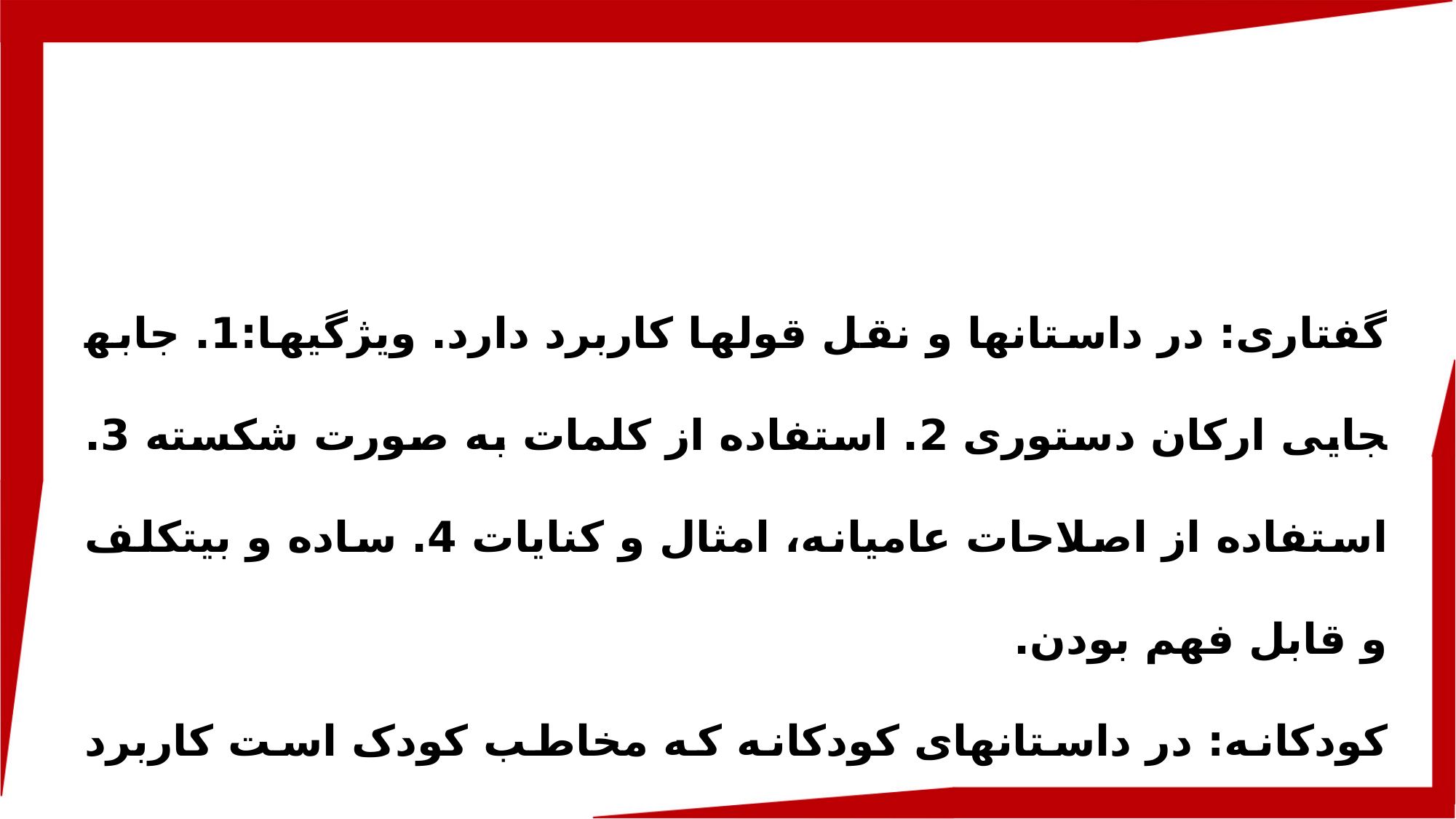

گفتاری: در داستان­ها و نقل قول­ها کاربرد دارد. ویژگی­ها:1. جابه­جایی ارکان دستوری 2. استفاده از کلمات به صورت شکسته 3. استفاده از اصلاحات عامیانه، امثال و کنایات 4. ساده و بی­تکلف و قابل فهم بودن.
کودکانه: در داستان­های کودکانه که مخاطب کودک است کاربرد دارد. ویژگی­ها:1. ساده و قابل فهم بودن 2. صمیمی و عاطفی بودن 3. گویا و واضح بودن 4. بدون ابهام و متناسب با فهم کودک